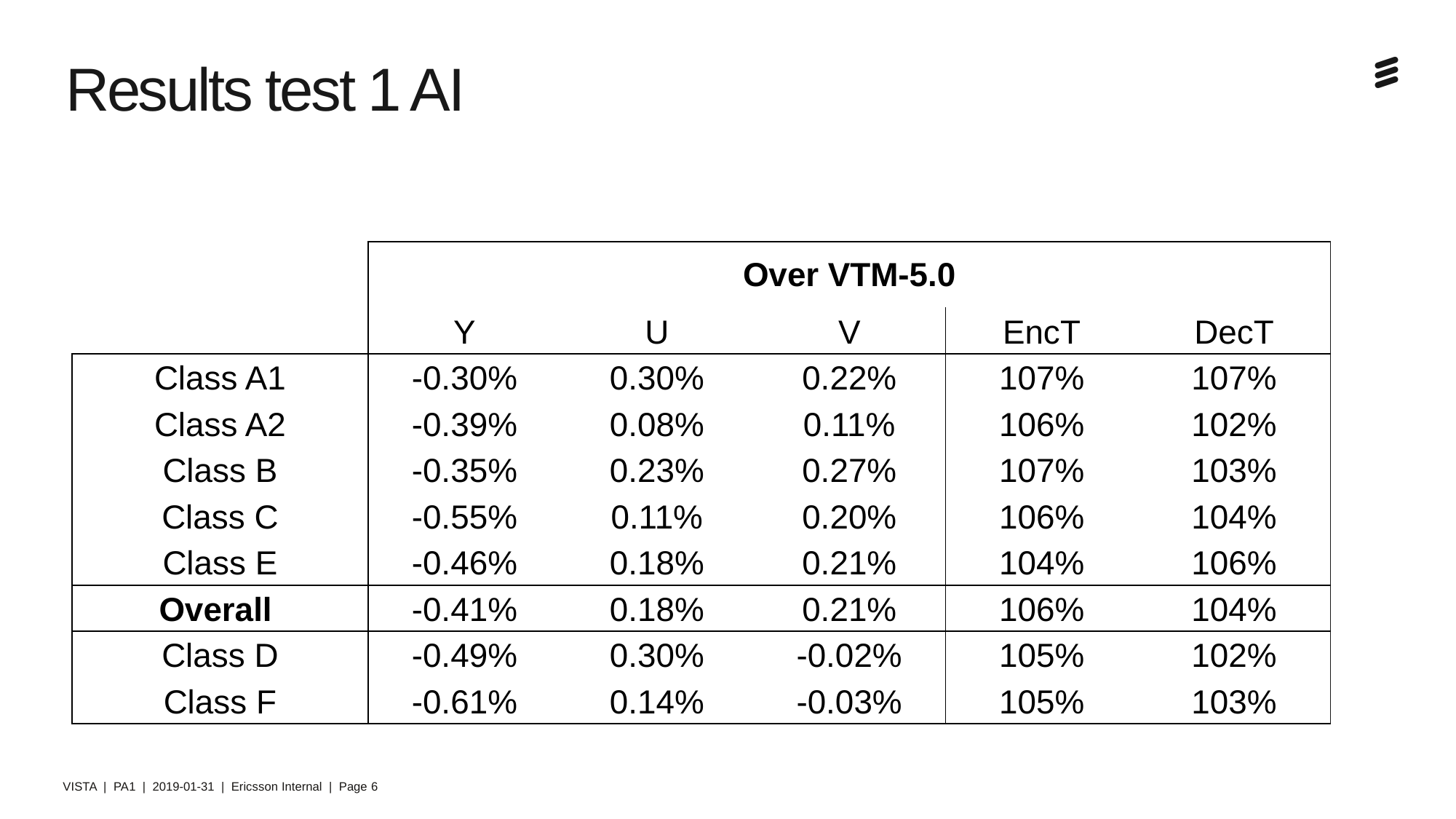

# Results test 1 AI
|  | Over VTM-5.0 |  |  |  |  |
| --- | --- | --- | --- | --- | --- |
|  | Y | U | V | EncT | DecT |
| Class A1 | -0.30% | 0.30% | 0.22% | 107% | 107% |
| Class A2 | -0.39% | 0.08% | 0.11% | 106% | 102% |
| Class B | -0.35% | 0.23% | 0.27% | 107% | 103% |
| Class C | -0.55% | 0.11% | 0.20% | 106% | 104% |
| Class E | -0.46% | 0.18% | 0.21% | 104% | 106% |
| Overall | -0.41% | 0.18% | 0.21% | 106% | 104% |
| Class D | -0.49% | 0.30% | -0.02% | 105% | 102% |
| Class F | -0.61% | 0.14% | -0.03% | 105% | 103% |